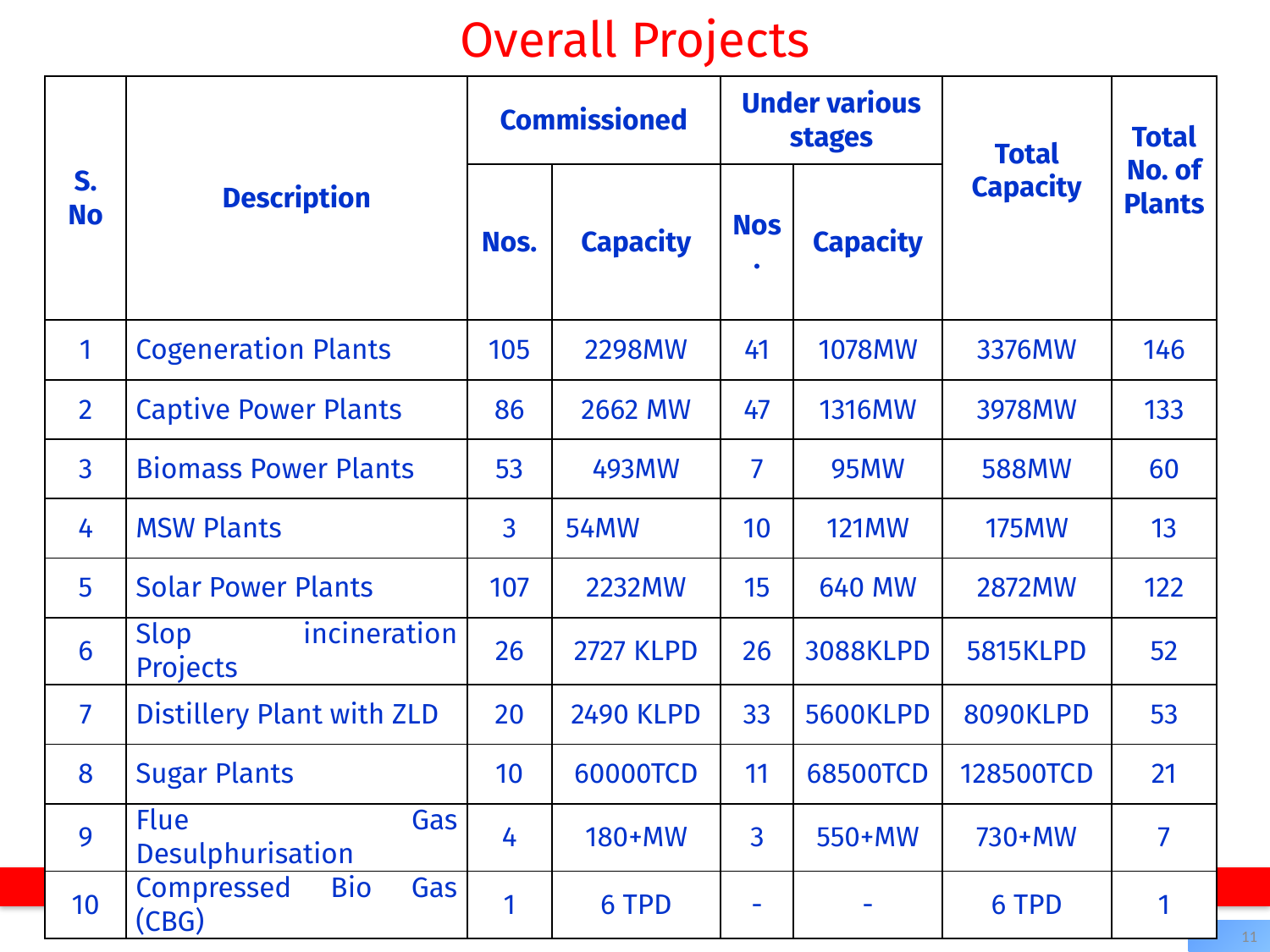

# Overall Projects
| S. No | Description | Commissioned |  | Under various stages |  | Total Capacity | Total No. of Plants |
| --- | --- | --- | --- | --- | --- | --- | --- |
|  |  | Nos. | Capacity | Nos. | Capacity |  |  |
| 1 | Cogeneration Plants | 105 | 2298MW | 41 | 1078MW | 3376MW | 146 |
| 2 | Captive Power Plants | 86 | 2662 MW | 47 | 1316MW | 3978MW | 133 |
| 3 | Biomass Power Plants | 53 | 493MW | 7 | 95MW | 588MW | 60 |
| 4 | MSW Plants | 3 | 54MW | 10 | 121MW | 175MW | 13 |
| 5 | Solar Power Plants | 107 | 2232MW | 15 | 640 MW | 2872MW | 122 |
| 6 | Slop incineration Projects | 26 | 2727 KLPD | 26 | 3088KLPD | 5815KLPD | 52 |
| 7 | Distillery Plant with ZLD | 20 | 2490 KLPD | 33 | 5600KLPD | 8090KLPD | 53 |
| 8 | Sugar Plants | 10 | 60000TCD | 11 | 68500TCD | 128500TCD | 21 |
| 9 | Flue Gas Desulphurisation | 4 | 180+MW | 3 | 550+MW | 730+MW | 7 |
| 10 | Compressed Bio Gas (CBG) | 1 | 6 TPD | - | - | 6 TPD | 1 |
AVANT-GARDE

11